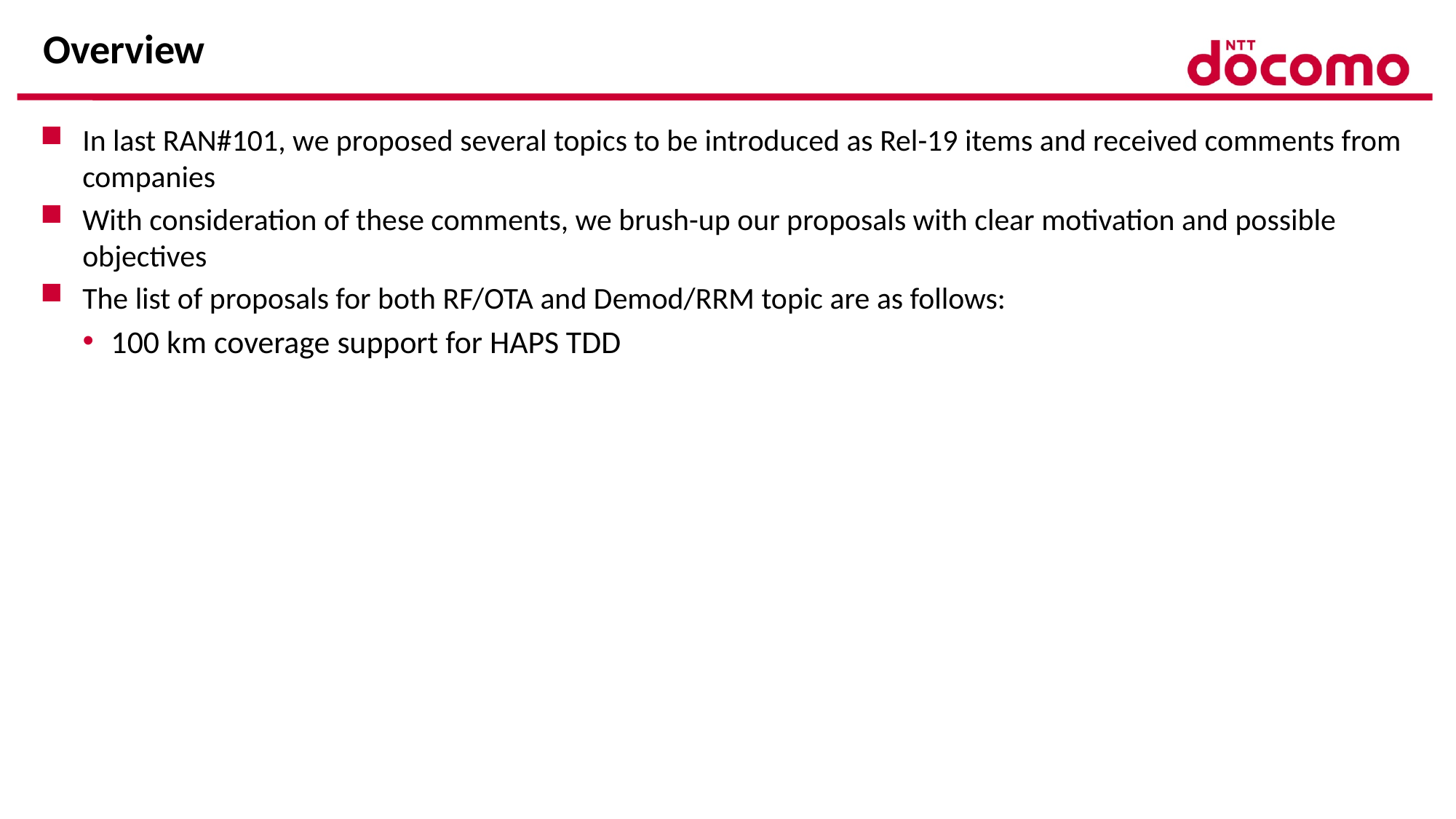

# Overview
In last RAN#101, we proposed several topics to be introduced as Rel-19 items and received comments from companies
With consideration of these comments, we brush-up our proposals with clear motivation and possible objectives
The list of proposals for both RF/OTA and Demod/RRM topic are as follows:
100 km coverage support for HAPS TDD